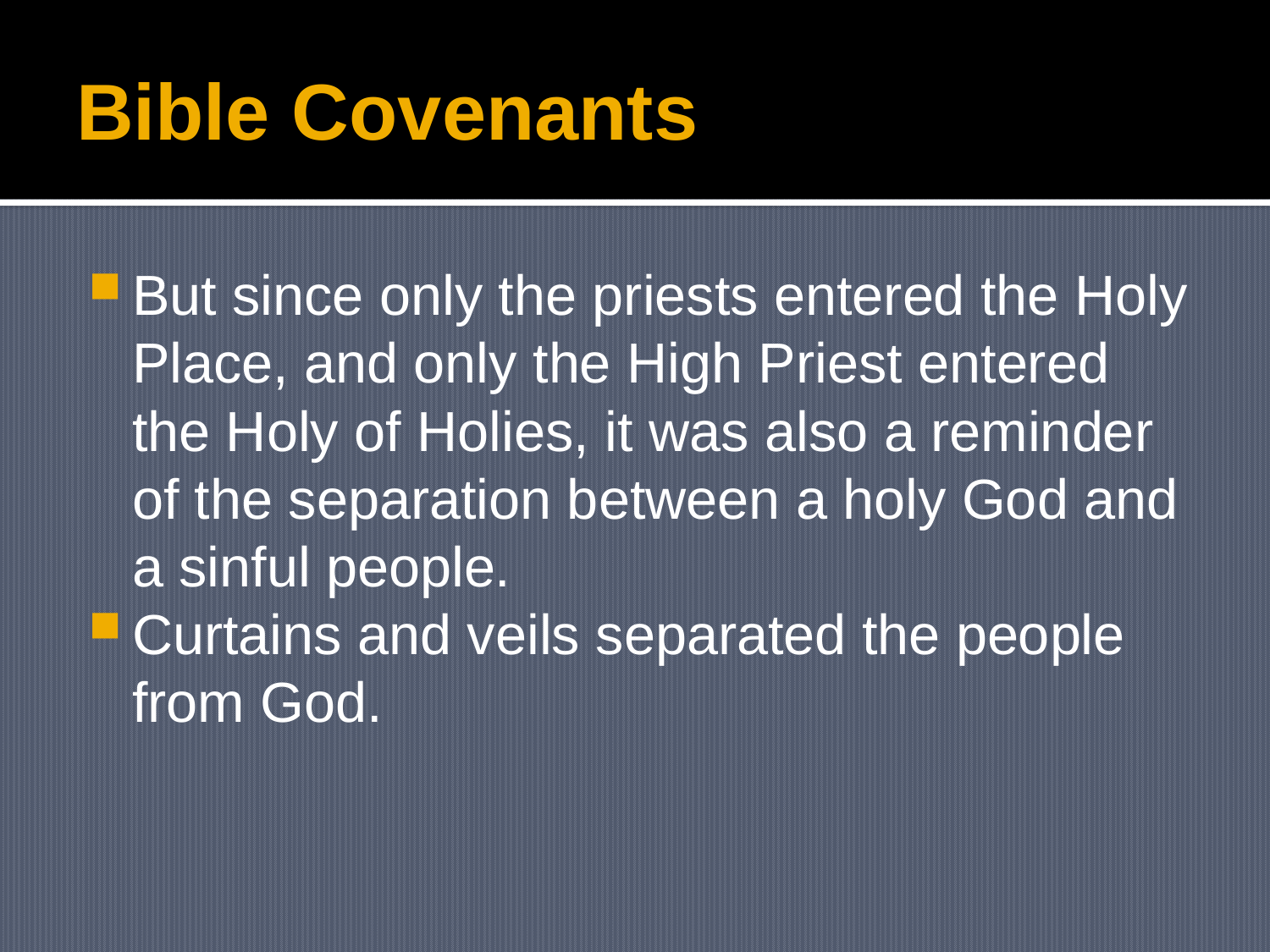

# Bible Covenants
But since only the priests entered the Holy Place, and only the High Priest entered the Holy of Holies, it was also a reminder of the separation between a holy God and a sinful people.
Curtains and veils separated the people from God.